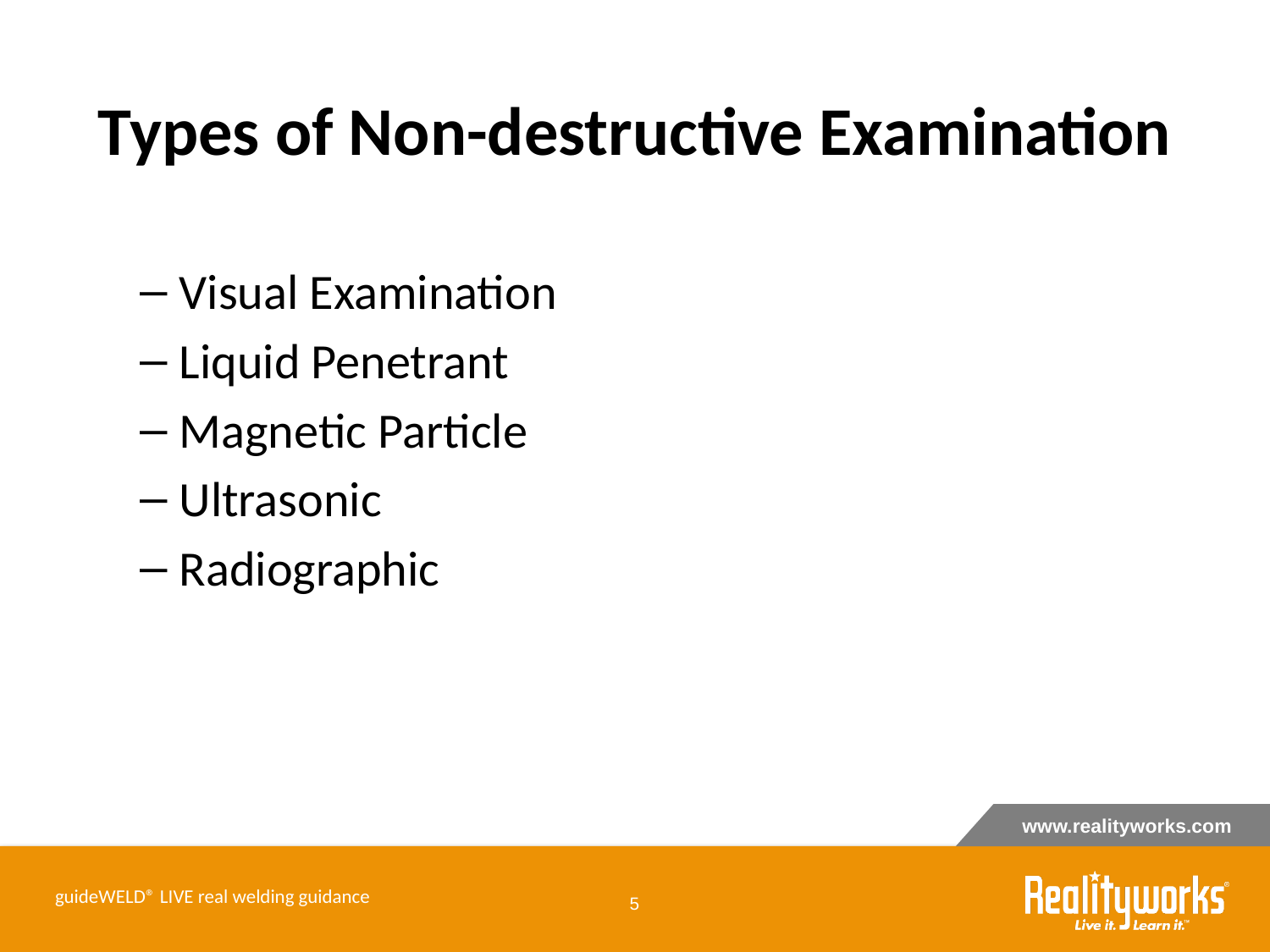

# Types of Non-destructive Examination
Visual Examination
Liquid Penetrant
Magnetic Particle
Ultrasonic
Radiographic
guideWELD® LIVE real welding guidance
5